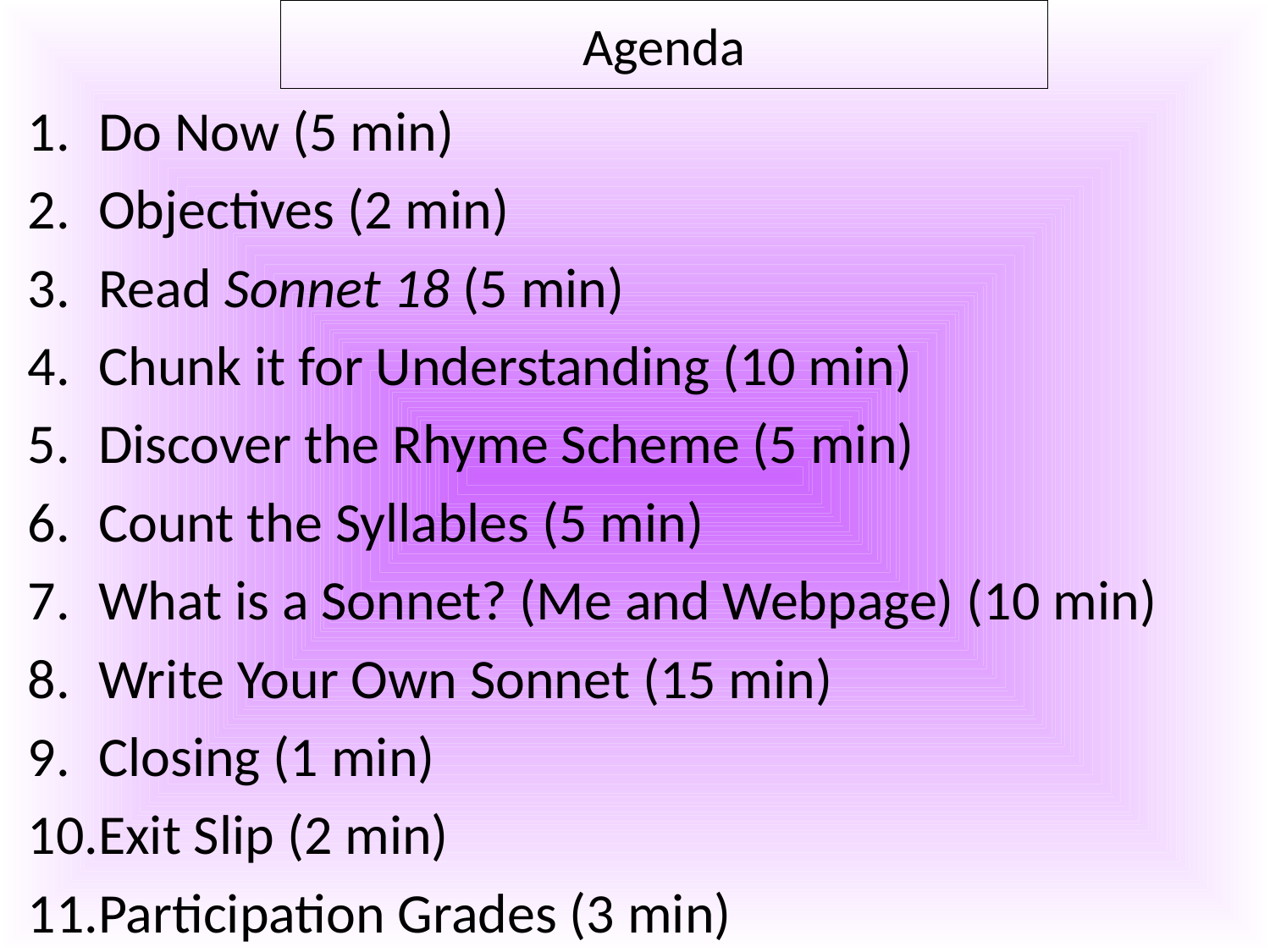

Agenda
Do Now (5 min)
Objectives (2 min)
Read Sonnet 18 (5 min)
Chunk it for Understanding (10 min)
Discover the Rhyme Scheme (5 min)
Count the Syllables (5 min)
What is a Sonnet? (Me and Webpage) (10 min)
Write Your Own Sonnet (15 min)
Closing (1 min)
Exit Slip (2 min)
Participation Grades (3 min)